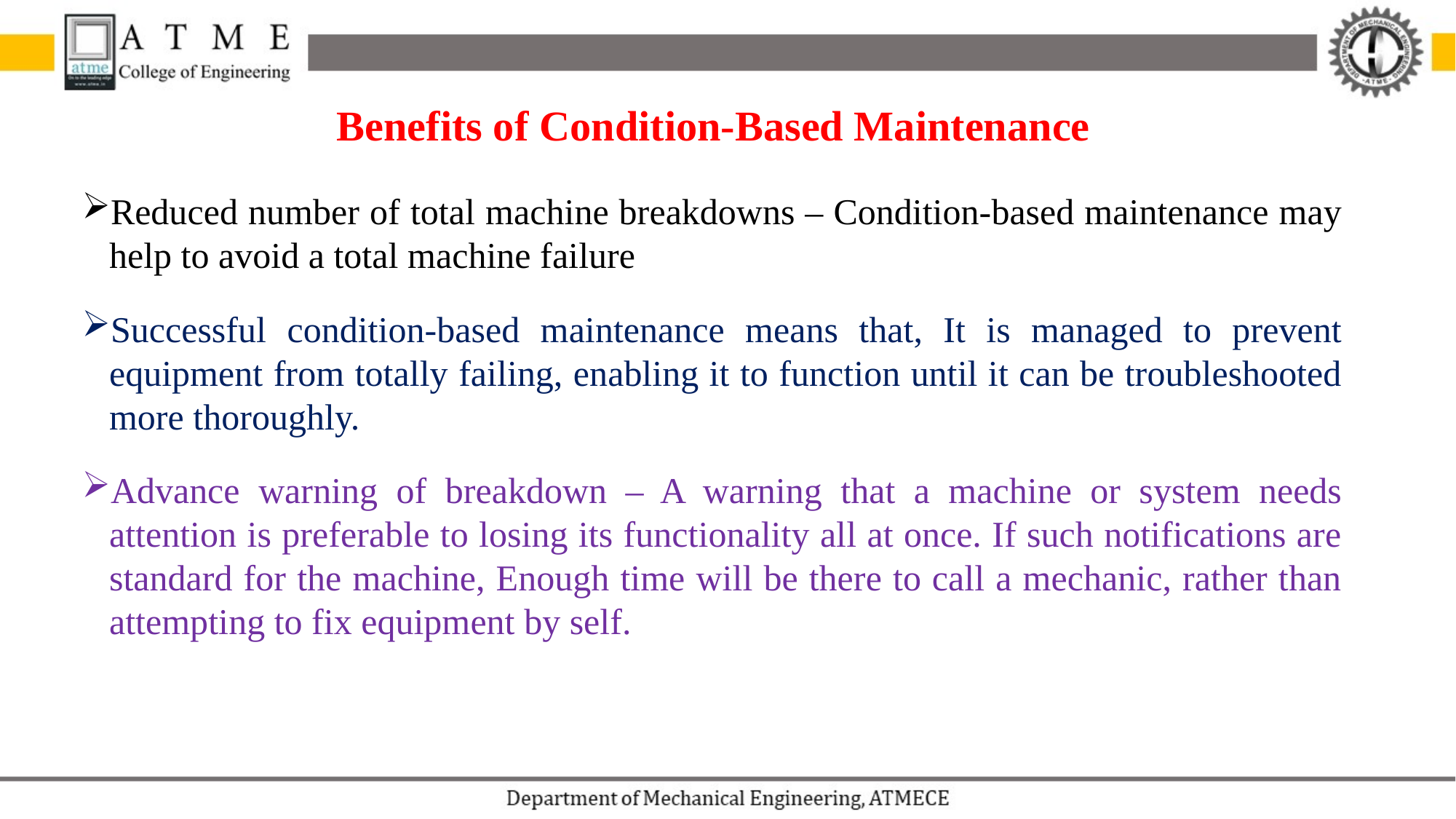

Benefits of Condition-Based Maintenance
Reduced number of total machine breakdowns – Condition-based maintenance may help to avoid a total machine failure
Successful condition-based maintenance means that, It is managed to prevent equipment from totally failing, enabling it to function until it can be troubleshooted more thoroughly.
Advance warning of breakdown – A warning that a machine or system needs attention is preferable to losing its functionality all at once. If such notifications are standard for the machine, Enough time will be there to call a mechanic, rather than attempting to fix equipment by self.